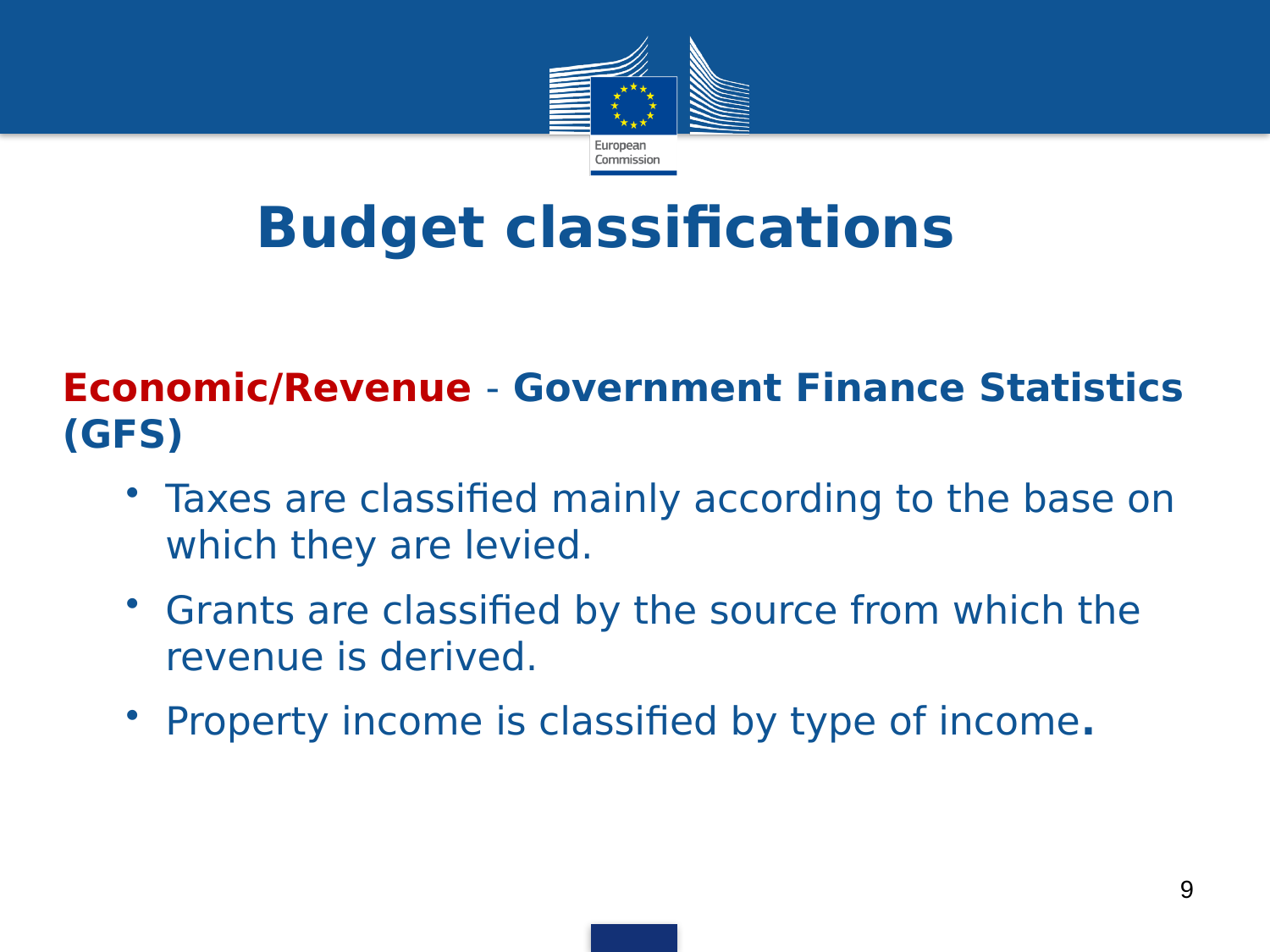

# Budget classifications
Economic/Revenue - Government Finance Statistics (GFS)
Taxes are classified mainly according to the base on which they are levied.
Grants are classified by the source from which the revenue is derived.
Property income is classified by type of income.

9